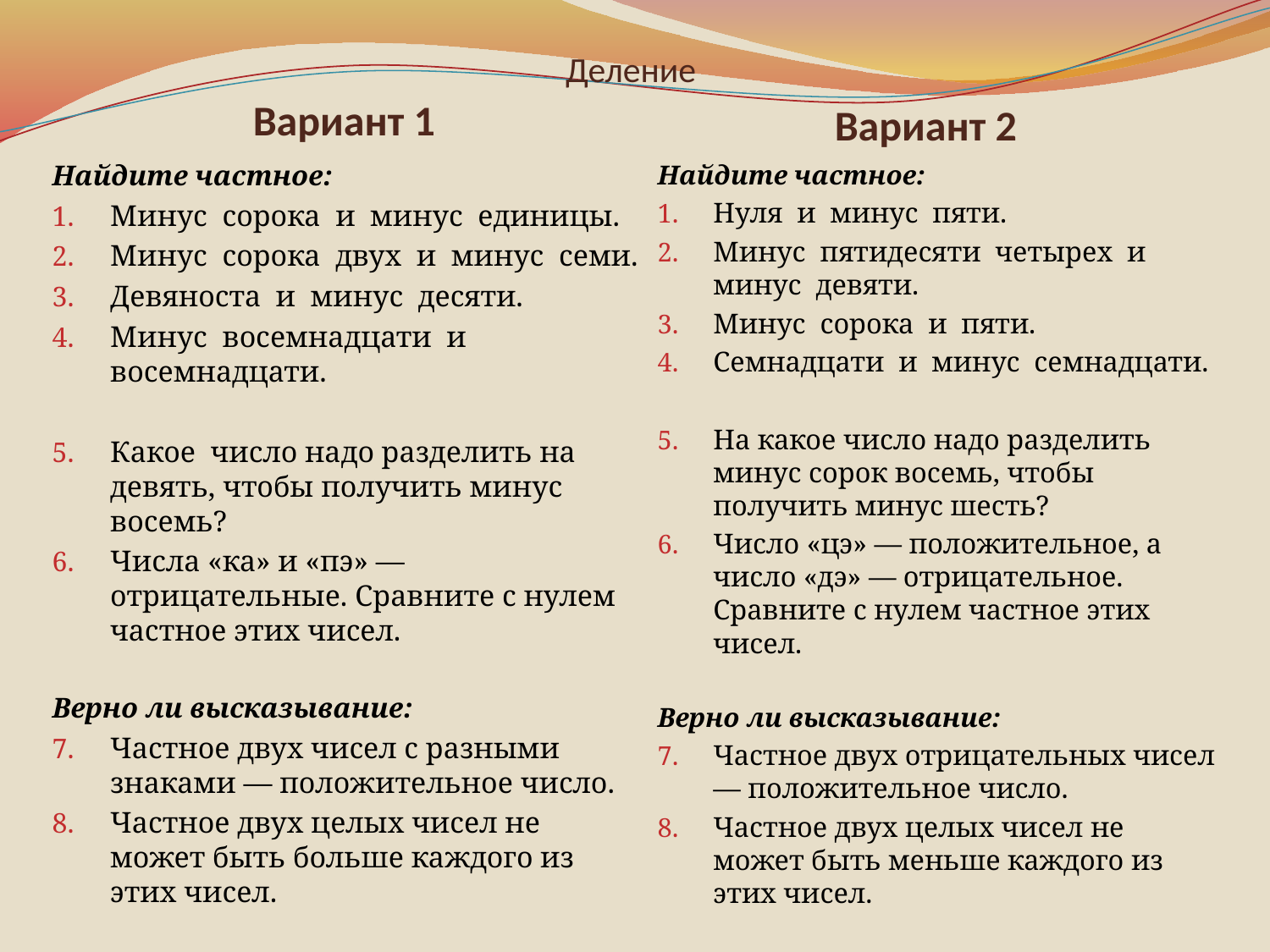

# Деление
Вариант 1
Вариант 2
Найдите частное:
Минус  сорока  и  минус  единицы.
Минус  сорока  двух  и  минус  семи.
Девяноста  и  минус  десяти.
Минус  восемнадцати  и восемнадцати.

Какое  число надо разделить на девять, чтобы получить минус восемь?
Числа «ка» и «пэ» — отрицательные. Сравните с нулем частное этих чисел.

Верно ли высказывание:
Частное двух чисел с разными знаками — положительное число.
Частное двух целых чисел не может быть больше каждого из этих чисел.
Найдите частное:
Нуля  и  минус  пяти.
Минус  пятидесяти  четырех  и минус  девяти.
Минус  сорока  и  пяти.
Семнадцати  и  минус  семнадцати.

На какое число надо разделить минус сорок восемь, чтобы получить минус шесть?
Число «цэ» — положительное, а число «дэ» — отрицательное. Сравните с нулем частное этих чисел.

Верно ли высказывание:
Частное двух отрицательных чисел — положительное число.
Частное двух целых чисел не может быть меньше каждого из этих чисел.